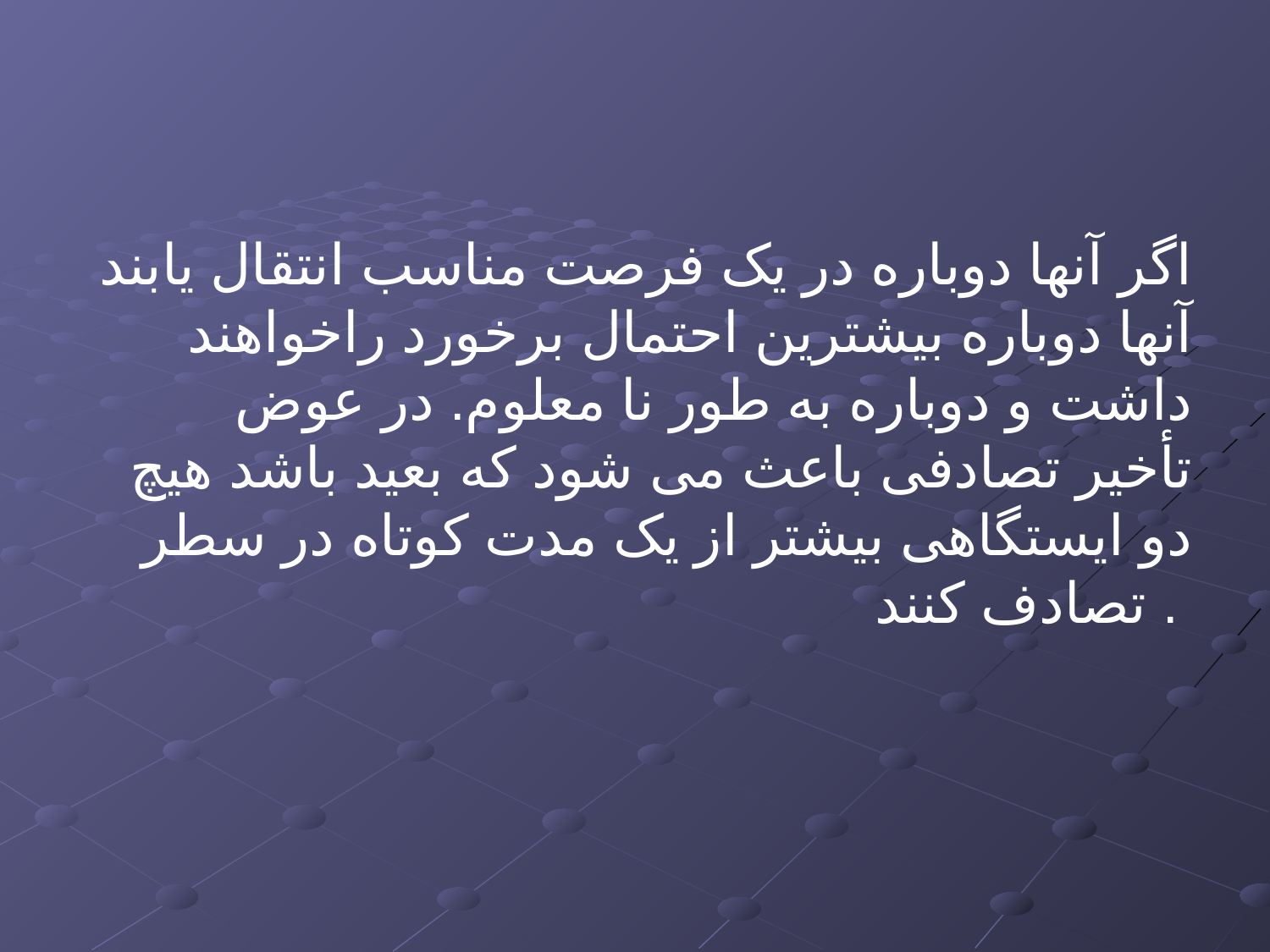

اگر آنها دوباره در یک فرصت مناسب انتقال یابند آنها دوباره بیشترین احتمال برخورد راخواهند داشت و دوباره به طور نا معلوم. در عوض تأخیر تصادفی باعث می شود که بعید باشد هیچ دو ایستگاهی بیشتر از یک مدت کوتاه در سطر تصادف کنند .